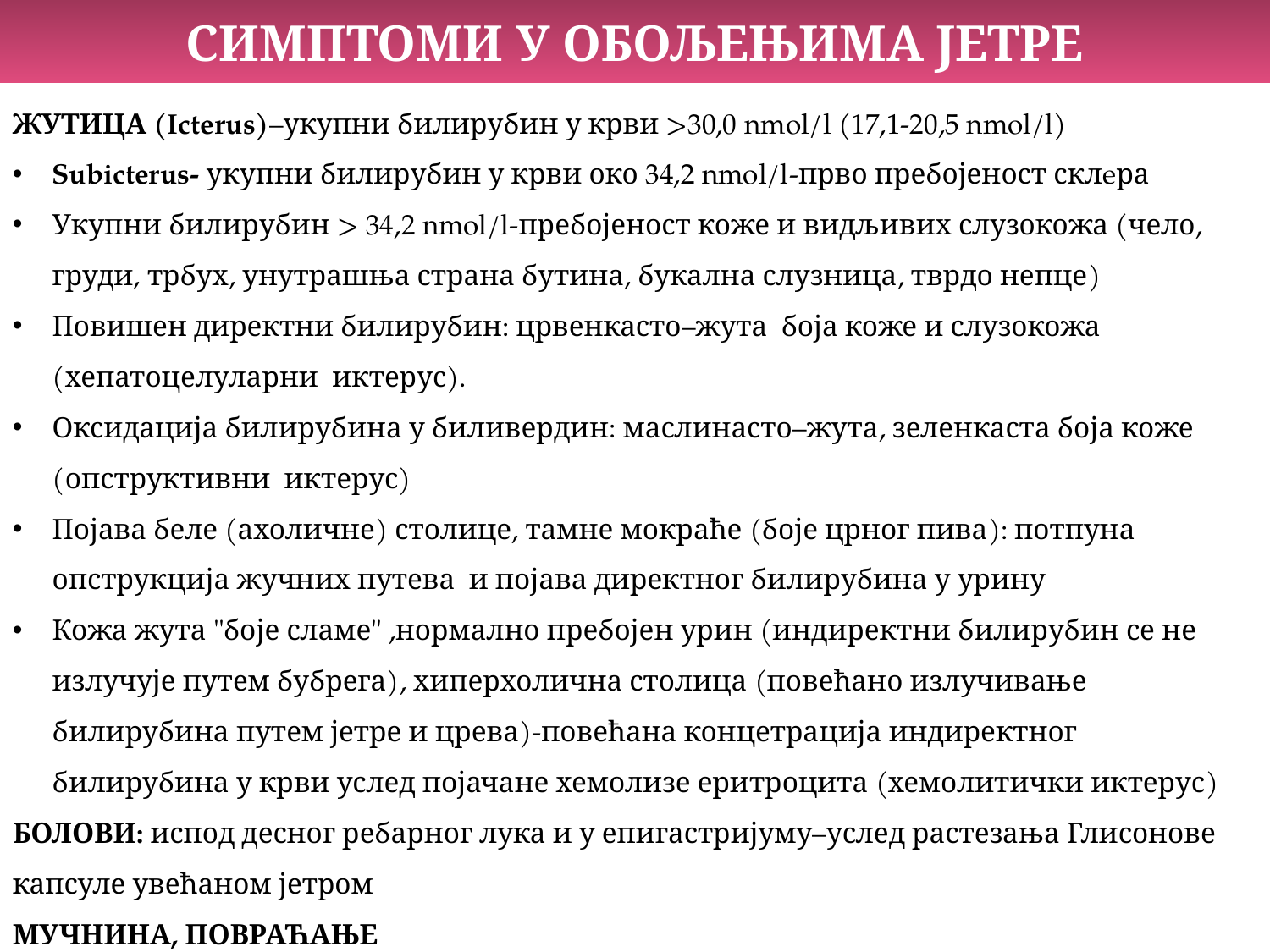

СИМПТОМИ У ОБОЉЕЊИМА ЈЕТРЕ
ЖУТИЦА (Icterus)–укупни билирубин у крви >30,0 nmol/l (17,1-20,5 nmol/l)
Subicterus- укупни билирубин у крви око 34,2 nmol/l-прво пребојеност склeра
Укупни билирубин > 34,2 nmol/l-пребојеност коже и видљивих слузокожа (чело, груди, трбух, унутрашња страна бутина, букална слузница, тврдо непце)
Повишен директни билирубин: црвенкасто–жута  боја коже и слузокожа (хепатоцелуларни  иктерус).
Оксидација билирубина у биливердин: маслинасто–жута, зеленкаста боја коже (опструктивни  иктерус)
Појава беле (ахоличне) столице, тамне мокраће (боје црног пива): потпуна опструкција жучних путева  и појава директног билирубина у урину
Кожа жута "боје сламе" ,нормално пребојен урин (индиректни билирубин се не излучује путем бубрега), хиперхолична столица (повећано излучивање билирубина путем јетре и црева)-повећана концетрација индиректног билирубина у крви услед појачане хемолизе еритроцита (хемолитички иктерус)
БОЛОВИ: испод десног ребарног лука и у епигастријуму–услед растезања Глисонове капсуле увећаном јетром
МУЧНИНА, ПОВРАЋАЊЕ